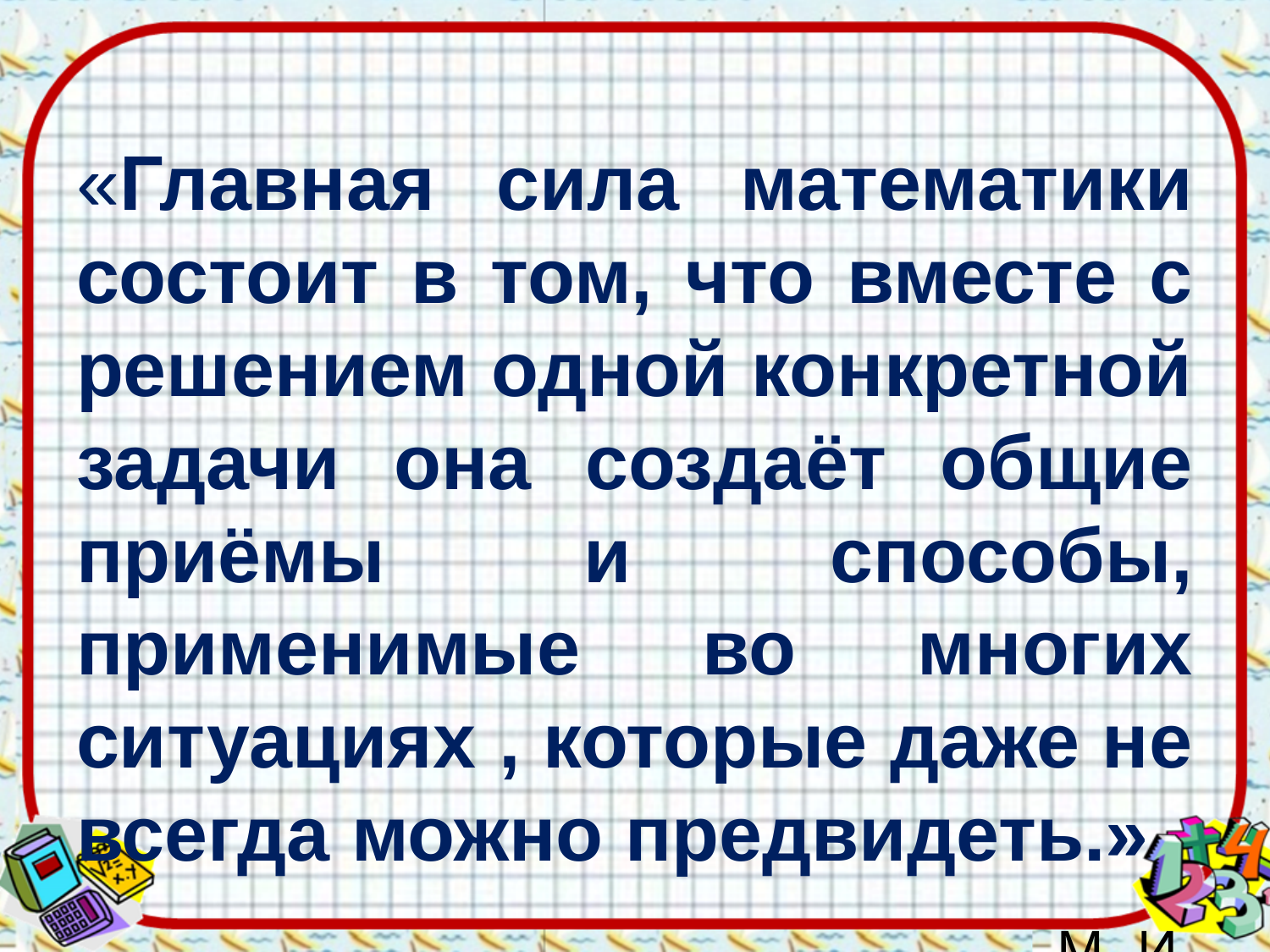

«Главная сила математики состоит в том, что вместе с решением одной конкретной задачи она создаёт общие приёмы и способы, применимые во многих ситуациях , которые даже не всегда можно предвидеть.»
                                          М. И. Башмаков